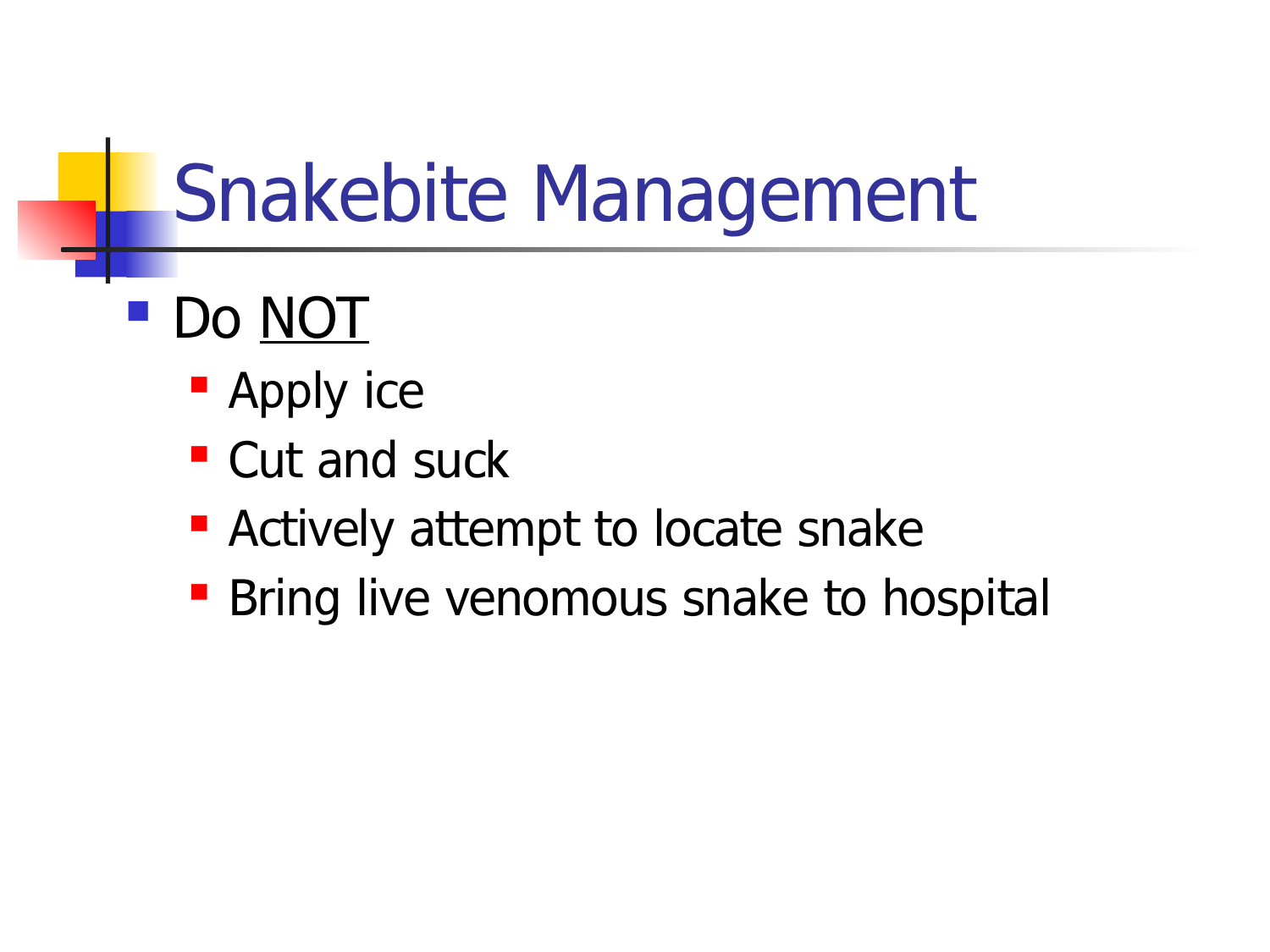

# Snakebite Management
Do NOT
Apply ice
Cut and suck
Actively attempt to locate snake
Bring live venomous snake to hospital